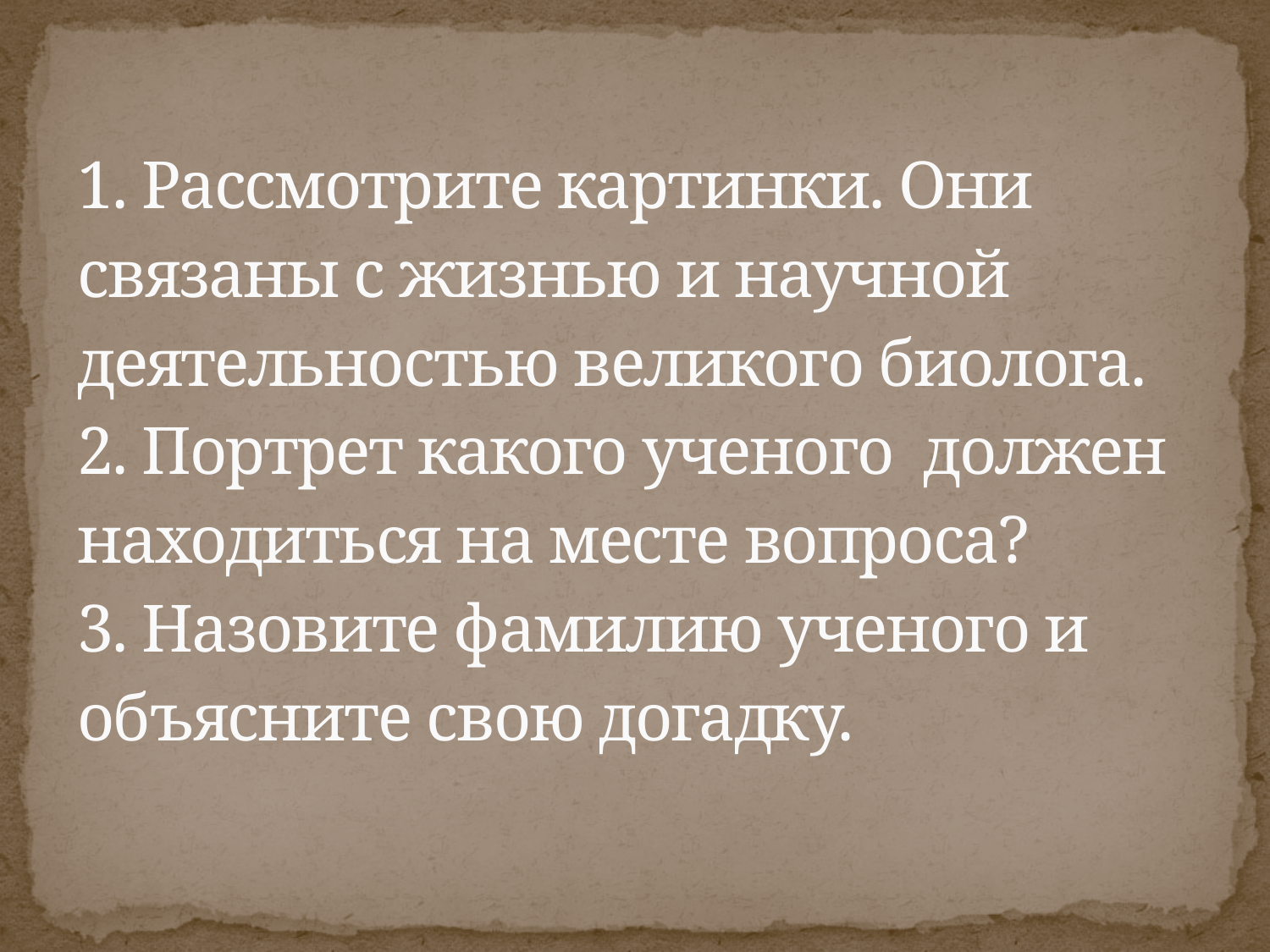

# 1. Рассмотрите картинки. Они связаны с жизнью и научной деятельностью великого биолога. 2. Портрет какого ученого  должен находиться на месте вопроса? 3. Назовите фамилию ученого и объясните свою догадку.